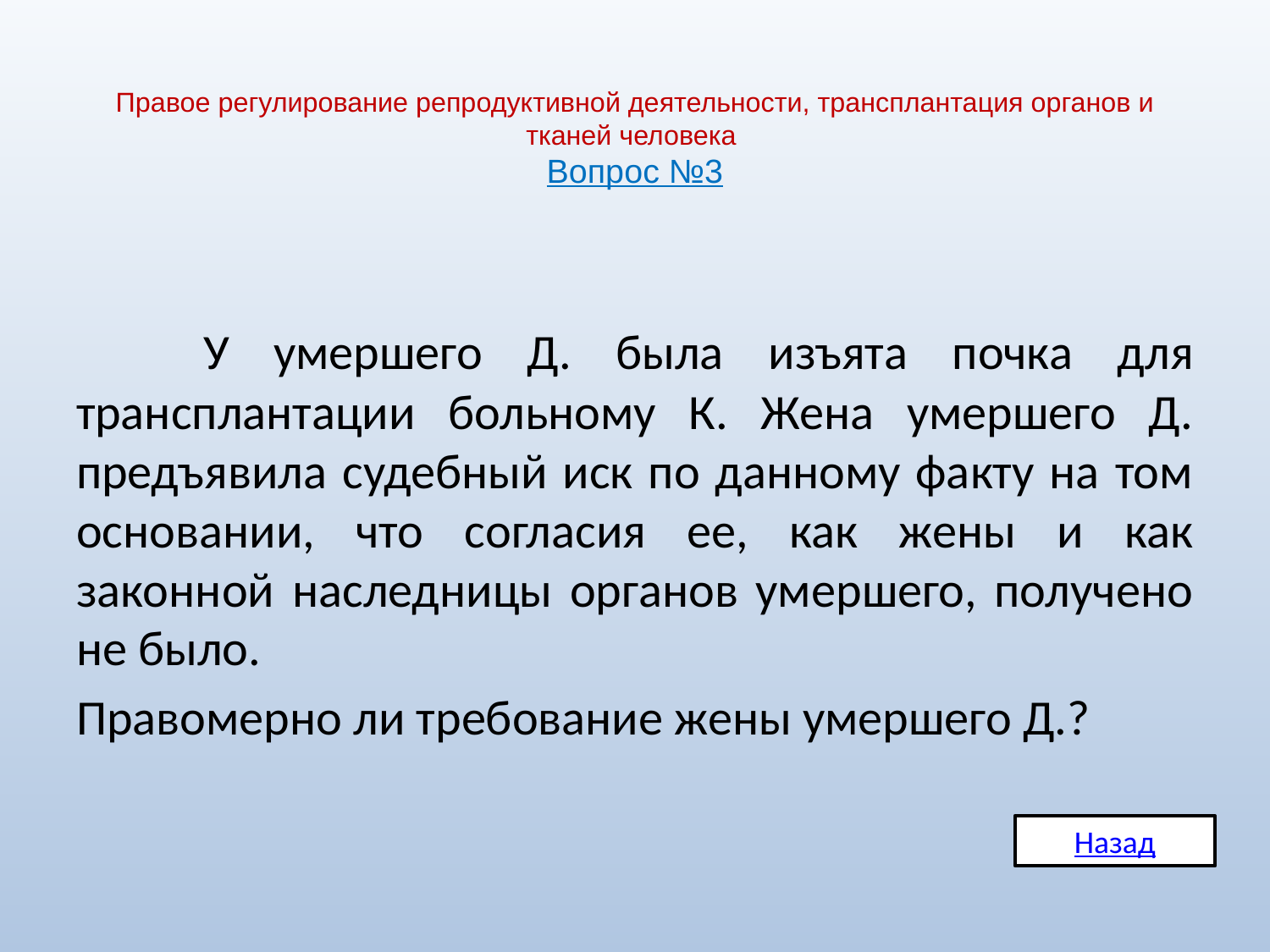

# Правое регулирование репродуктивной деятельности, трансплантация органов и тканей человека Вопрос №3
	У умершего Д. была изъята почка для трансплантации больному К. Жена умершего Д. предъявила судебный иск по данному факту на том основании, что согласия ее, как жены и как законной наследницы органов умершего, получено не было.
Правомерно ли требование жены умершего Д.?

Назад